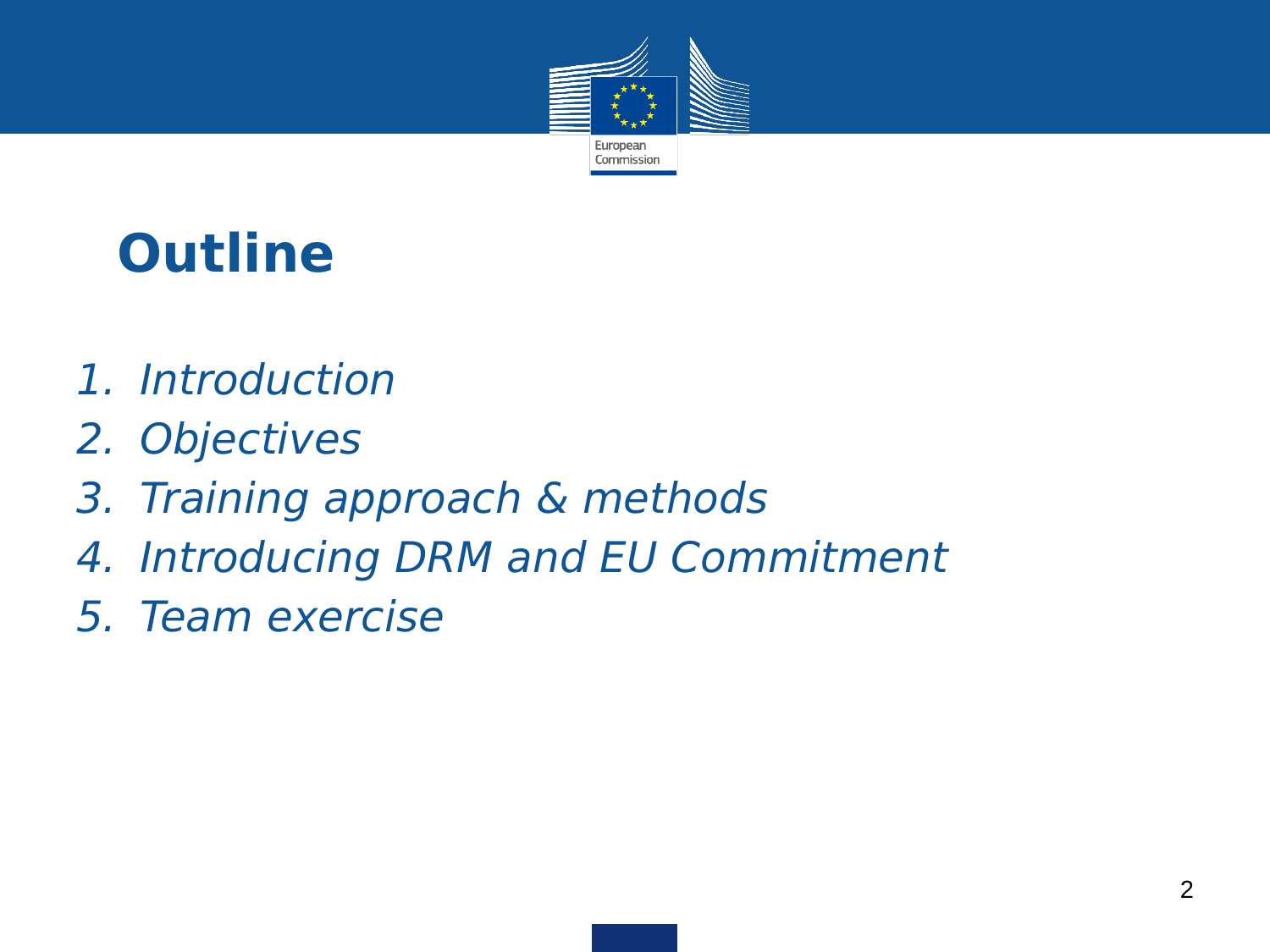

# Outline
Introduction
Objectives
Training approach & methods
Introducing DRM and EU Commitment
Team exercise
2